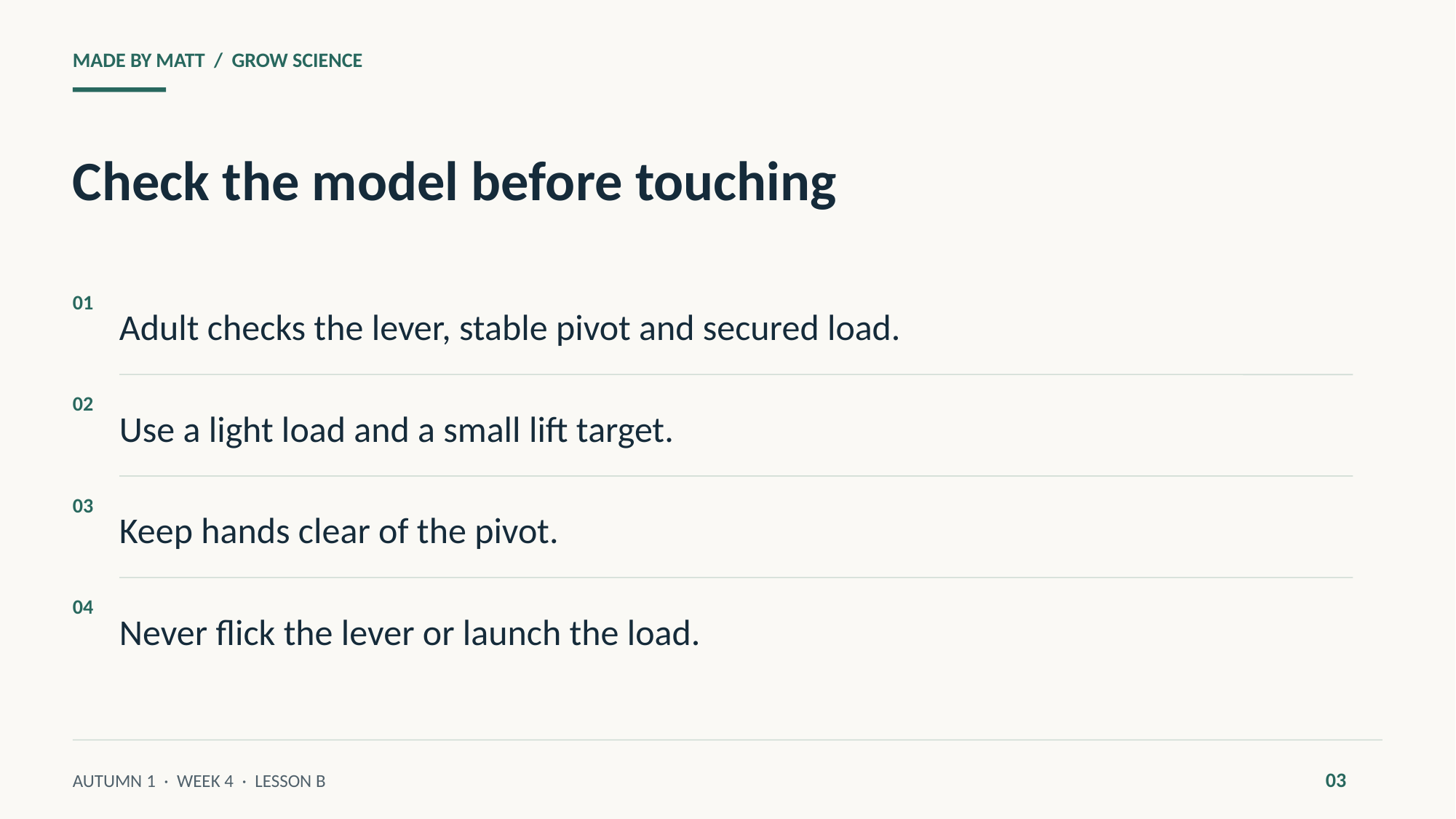

MADE BY MATT  /  GROW SCIENCE

Check the model before touching
Adult checks the lever, stable pivot and secured load.
01

Use a light load and a small lift target.
02

Keep hands clear of the pivot.
03

Never flick the lever or launch the load.
04

03
AUTUMN 1  ·  WEEK 4  ·  LESSON B